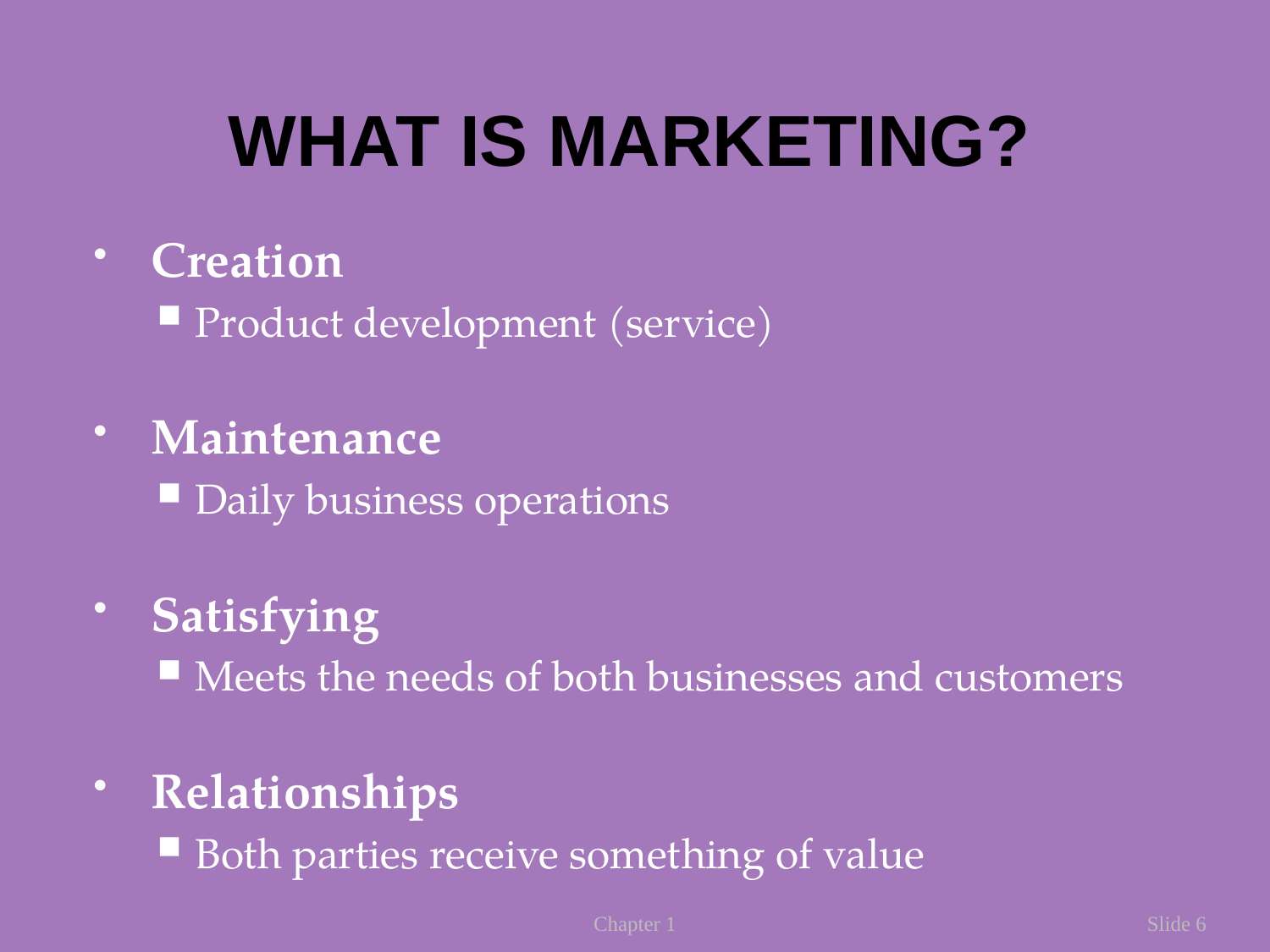

# WHAT IS MARKETING?
Creation
Product development (service)
Maintenance
Daily business operations
Satisfying
Meets the needs of both businesses and customers
Relationships
Both parties receive something of value
Chapter 1
Slide 6